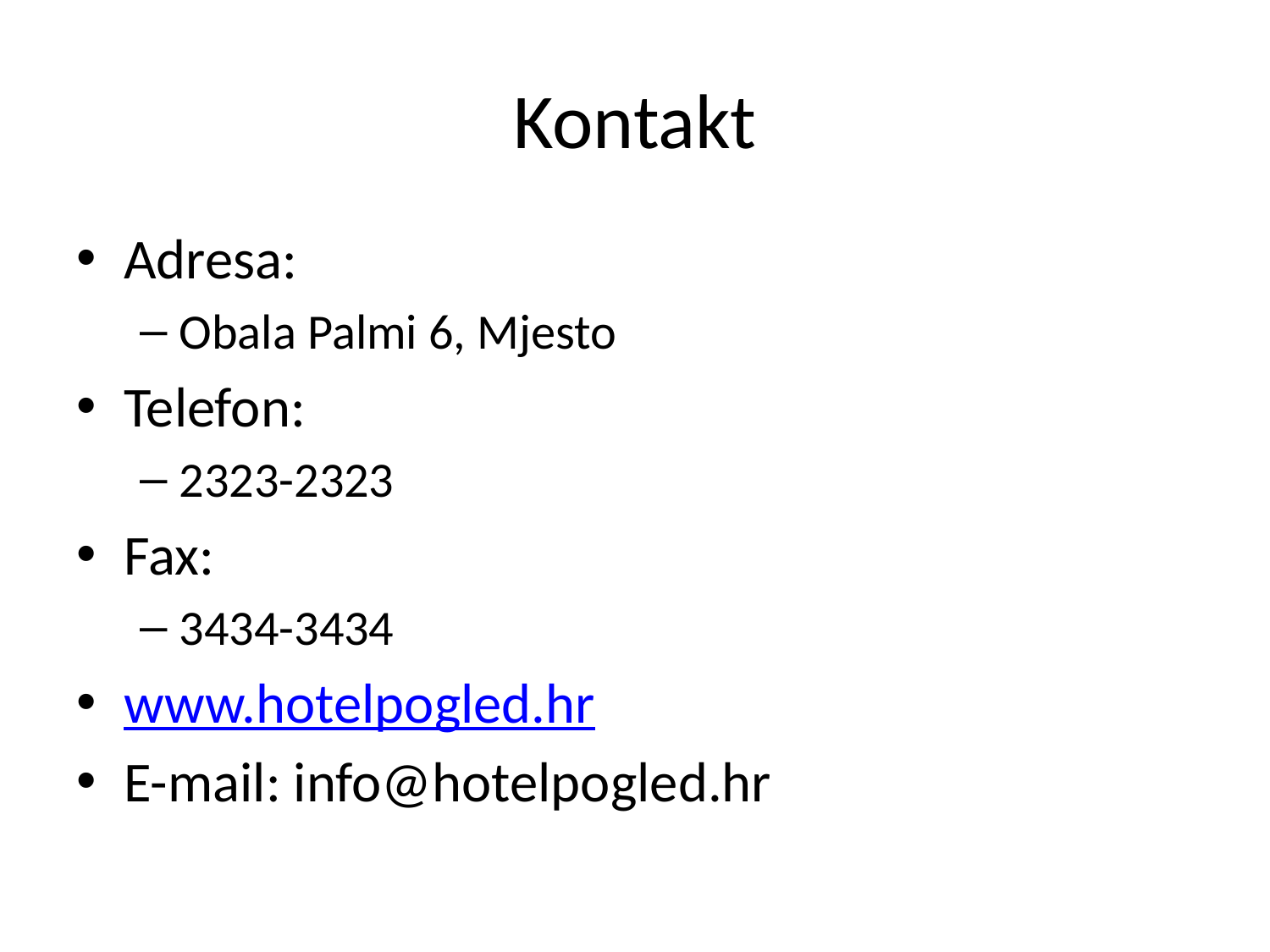

# Kontakt
Adresa:
Obala Palmi 6, Mjesto
Telefon:
2323-2323
Fax:
3434-3434
www.hotelpogled.hr
E-mail: info@hotelpogled.hr